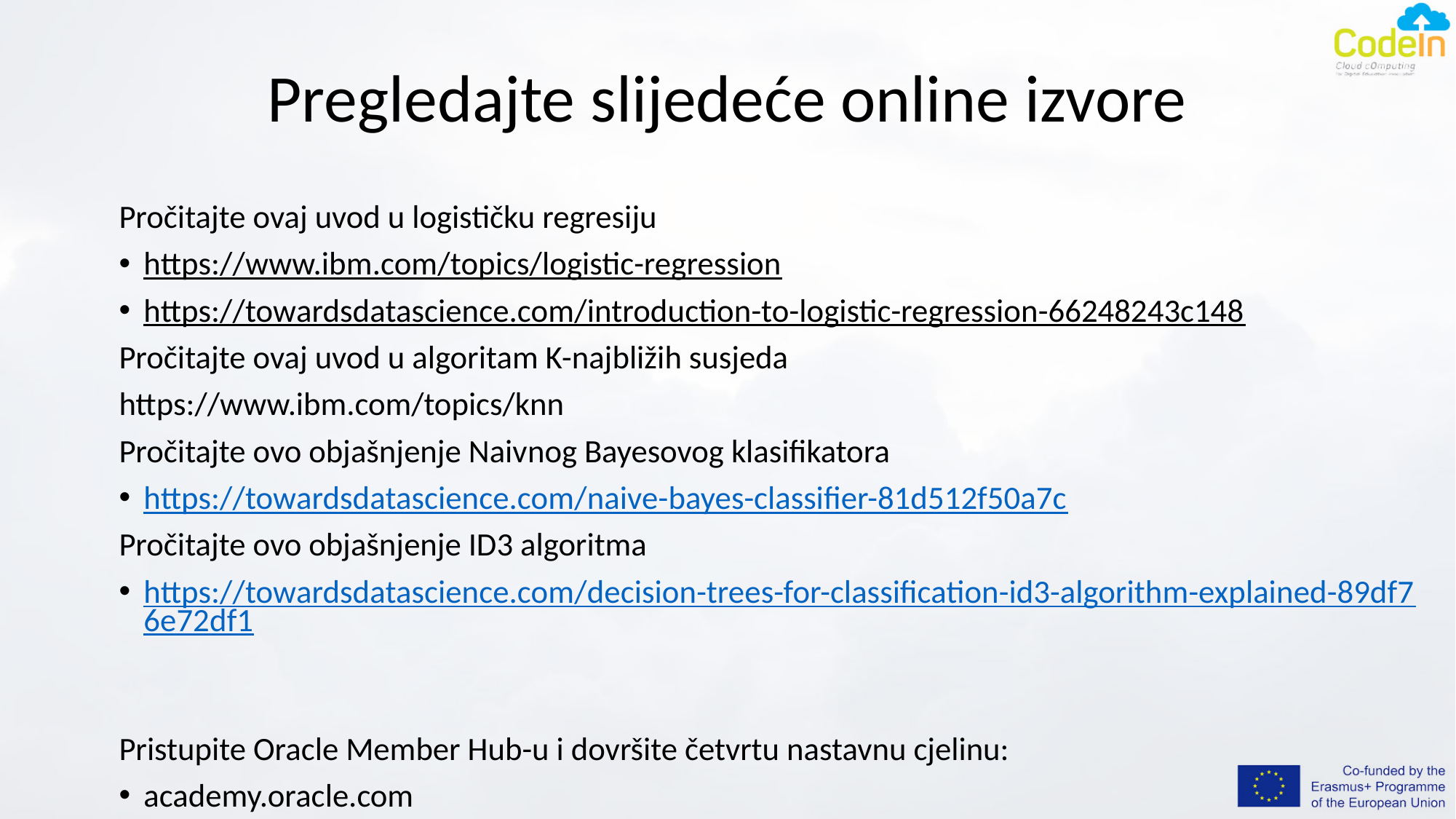

# Pregledajte slijedeće online izvore
Pročitajte ovaj uvod u logističku regresiju
https://www.ibm.com/topics/logistic-regression
https://towardsdatascience.com/introduction-to-logistic-regression-66248243c148
Pročitajte ovaj uvod u algoritam K-najbližih susjeda
https://www.ibm.com/topics/knn
Pročitajte ovo objašnjenje Naivnog Bayesovog klasifikatora
https://towardsdatascience.com/naive-bayes-classifier-81d512f50a7c
Pročitajte ovo objašnjenje ID3 algoritma
https://towardsdatascience.com/decision-trees-for-classification-id3-algorithm-explained-89df76e72df1

Pristupite Oracle Member Hub-u i dovršite četvrtu nastavnu cjelinu:
academy.oracle.com